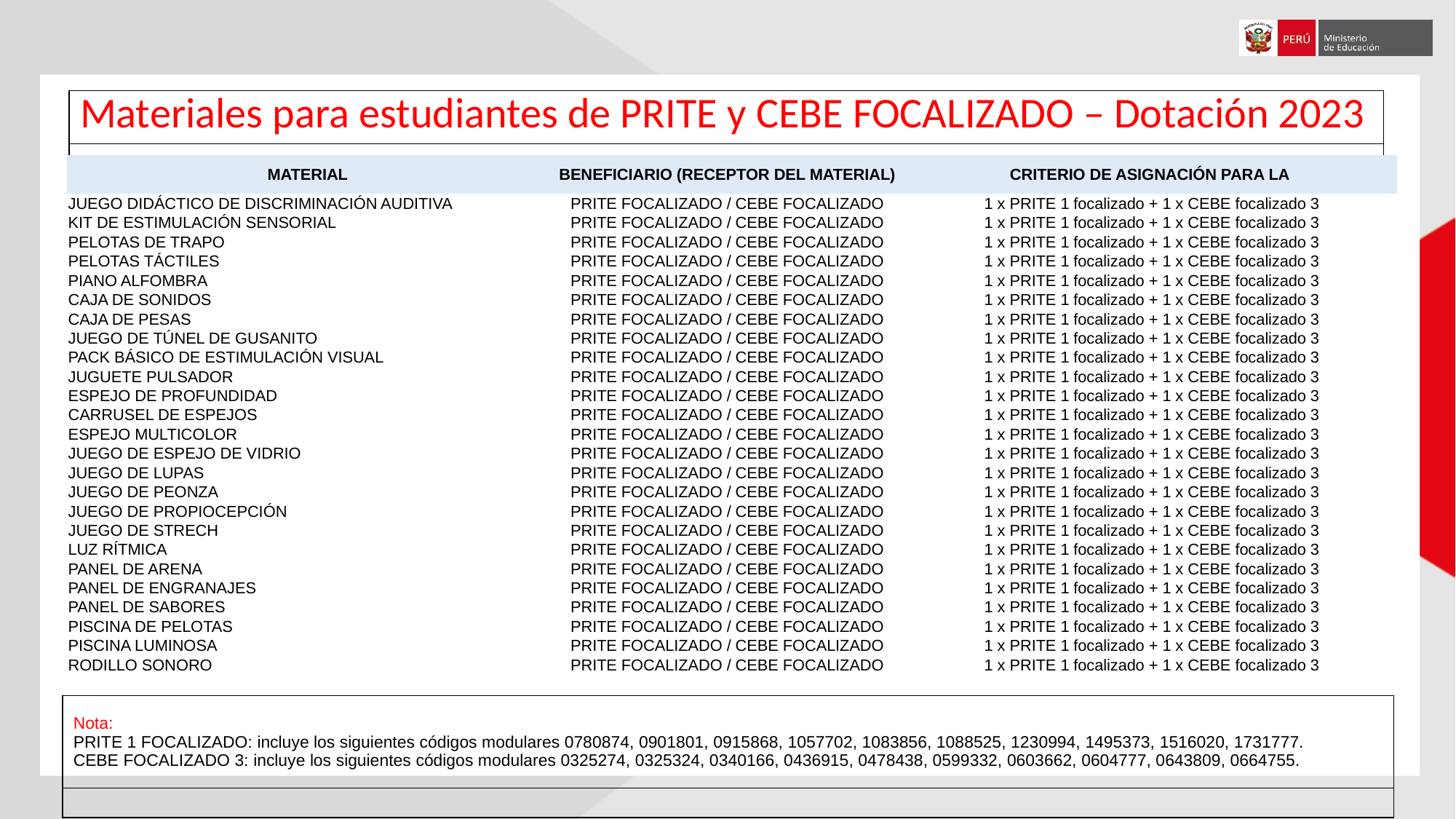

| Materiales para estudiantes de PRITE y CEBE FOCALIZADO – Dotación 2023 |
| --- |
|  |
| MATERIAL | BENEFICIARIO (RECEPTOR DEL MATERIAL) | CRITERIO DE ASIGNACIÓN PARA LA |
| --- | --- | --- |
| JUEGO DIDÁCTICO DE DISCRIMINACIÓN AUDITIVA | PRITE FOCALIZADO / CEBE FOCALIZADO | 1 x PRITE 1 focalizado + 1 x CEBE focalizado 3 |
| KIT DE ESTIMULACIÓN SENSORIAL | PRITE FOCALIZADO / CEBE FOCALIZADO | 1 x PRITE 1 focalizado + 1 x CEBE focalizado 3 |
| PELOTAS DE TRAPO | PRITE FOCALIZADO / CEBE FOCALIZADO | 1 x PRITE 1 focalizado + 1 x CEBE focalizado 3 |
| PELOTAS TÁCTILES | PRITE FOCALIZADO / CEBE FOCALIZADO | 1 x PRITE 1 focalizado + 1 x CEBE focalizado 3 |
| PIANO ALFOMBRA | PRITE FOCALIZADO / CEBE FOCALIZADO | 1 x PRITE 1 focalizado + 1 x CEBE focalizado 3 |
| CAJA DE SONIDOS | PRITE FOCALIZADO / CEBE FOCALIZADO | 1 x PRITE 1 focalizado + 1 x CEBE focalizado 3 |
| CAJA DE PESAS | PRITE FOCALIZADO / CEBE FOCALIZADO | 1 x PRITE 1 focalizado + 1 x CEBE focalizado 3 |
| JUEGO DE TÚNEL DE GUSANITO | PRITE FOCALIZADO / CEBE FOCALIZADO | 1 x PRITE 1 focalizado + 1 x CEBE focalizado 3 |
| PACK BÁSICO DE ESTIMULACIÓN VISUAL | PRITE FOCALIZADO / CEBE FOCALIZADO | 1 x PRITE 1 focalizado + 1 x CEBE focalizado 3 |
| JUGUETE PULSADOR | PRITE FOCALIZADO / CEBE FOCALIZADO | 1 x PRITE 1 focalizado + 1 x CEBE focalizado 3 |
| ESPEJO DE PROFUNDIDAD | PRITE FOCALIZADO / CEBE FOCALIZADO | 1 x PRITE 1 focalizado + 1 x CEBE focalizado 3 |
| CARRUSEL DE ESPEJOS | PRITE FOCALIZADO / CEBE FOCALIZADO | 1 x PRITE 1 focalizado + 1 x CEBE focalizado 3 |
| ESPEJO MULTICOLOR | PRITE FOCALIZADO / CEBE FOCALIZADO | 1 x PRITE 1 focalizado + 1 x CEBE focalizado 3 |
| JUEGO DE ESPEJO DE VIDRIO | PRITE FOCALIZADO / CEBE FOCALIZADO | 1 x PRITE 1 focalizado + 1 x CEBE focalizado 3 |
| JUEGO DE LUPAS | PRITE FOCALIZADO / CEBE FOCALIZADO | 1 x PRITE 1 focalizado + 1 x CEBE focalizado 3 |
| JUEGO DE PEONZA | PRITE FOCALIZADO / CEBE FOCALIZADO | 1 x PRITE 1 focalizado + 1 x CEBE focalizado 3 |
| JUEGO DE PROPIOCEPCIÓN | PRITE FOCALIZADO / CEBE FOCALIZADO | 1 x PRITE 1 focalizado + 1 x CEBE focalizado 3 |
| JUEGO DE STRECH | PRITE FOCALIZADO / CEBE FOCALIZADO | 1 x PRITE 1 focalizado + 1 x CEBE focalizado 3 |
| LUZ RÍTMICA | PRITE FOCALIZADO / CEBE FOCALIZADO | 1 x PRITE 1 focalizado + 1 x CEBE focalizado 3 |
| PANEL DE ARENA | PRITE FOCALIZADO / CEBE FOCALIZADO | 1 x PRITE 1 focalizado + 1 x CEBE focalizado 3 |
| PANEL DE ENGRANAJES | PRITE FOCALIZADO / CEBE FOCALIZADO | 1 x PRITE 1 focalizado + 1 x CEBE focalizado 3 |
| PANEL DE SABORES | PRITE FOCALIZADO / CEBE FOCALIZADO | 1 x PRITE 1 focalizado + 1 x CEBE focalizado 3 |
| PISCINA DE PELOTAS | PRITE FOCALIZADO / CEBE FOCALIZADO | 1 x PRITE 1 focalizado + 1 x CEBE focalizado 3 |
| PISCINA LUMINOSA | PRITE FOCALIZADO / CEBE FOCALIZADO | 1 x PRITE 1 focalizado + 1 x CEBE focalizado 3 |
| RODILLO SONORO | PRITE FOCALIZADO / CEBE FOCALIZADO | 1 x PRITE 1 focalizado + 1 x CEBE focalizado 3 |
| Nota: PRITE 1 FOCALIZADO: incluye los siguientes códigos modulares 0780874, 0901801, 0915868, 1057702, 1083856, 1088525, 1230994, 1495373, 1516020, 1731777. CEBE FOCALIZADO 3: incluye los siguientes códigos modulares 0325274, 0325324, 0340166, 0436915, 0478438, 0599332, 0603662, 0604777, 0643809, 0664755. |
| --- |
|  |